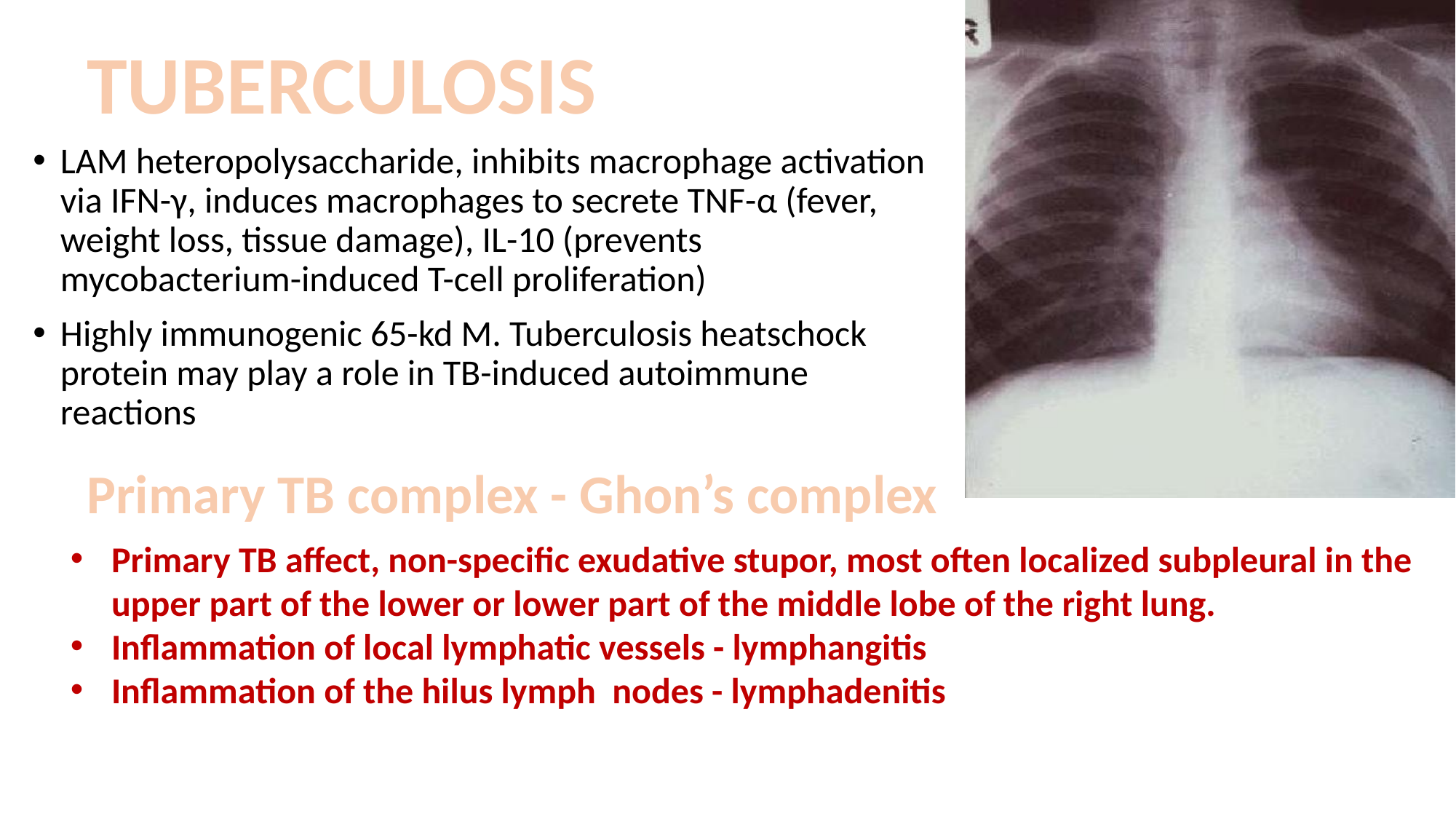

TUBERCULOSIS
LAM heteropolysaccharide, inhibits macrophage activation via IFN-γ, induces macrophages to secrete TNF-α (fever, weight loss, tissue damage), IL-10 (prevents mycobacterium-induced T-cell proliferation)
Highly immunogenic 65-kd M. Tuberculosis heatschock protein may play a role in TB-induced autoimmune reactions
Primary TB complex - Ghon’s complex
Primary TB affect, non-specific exudative stupor, most often localized subpleural in the upper part of the lower or lower part of the middle lobe of the right lung.
Inflammation of local lymphatic vessels - lymphangitis
Inflammation of the hilus lymph  nodes - lymphadenitis